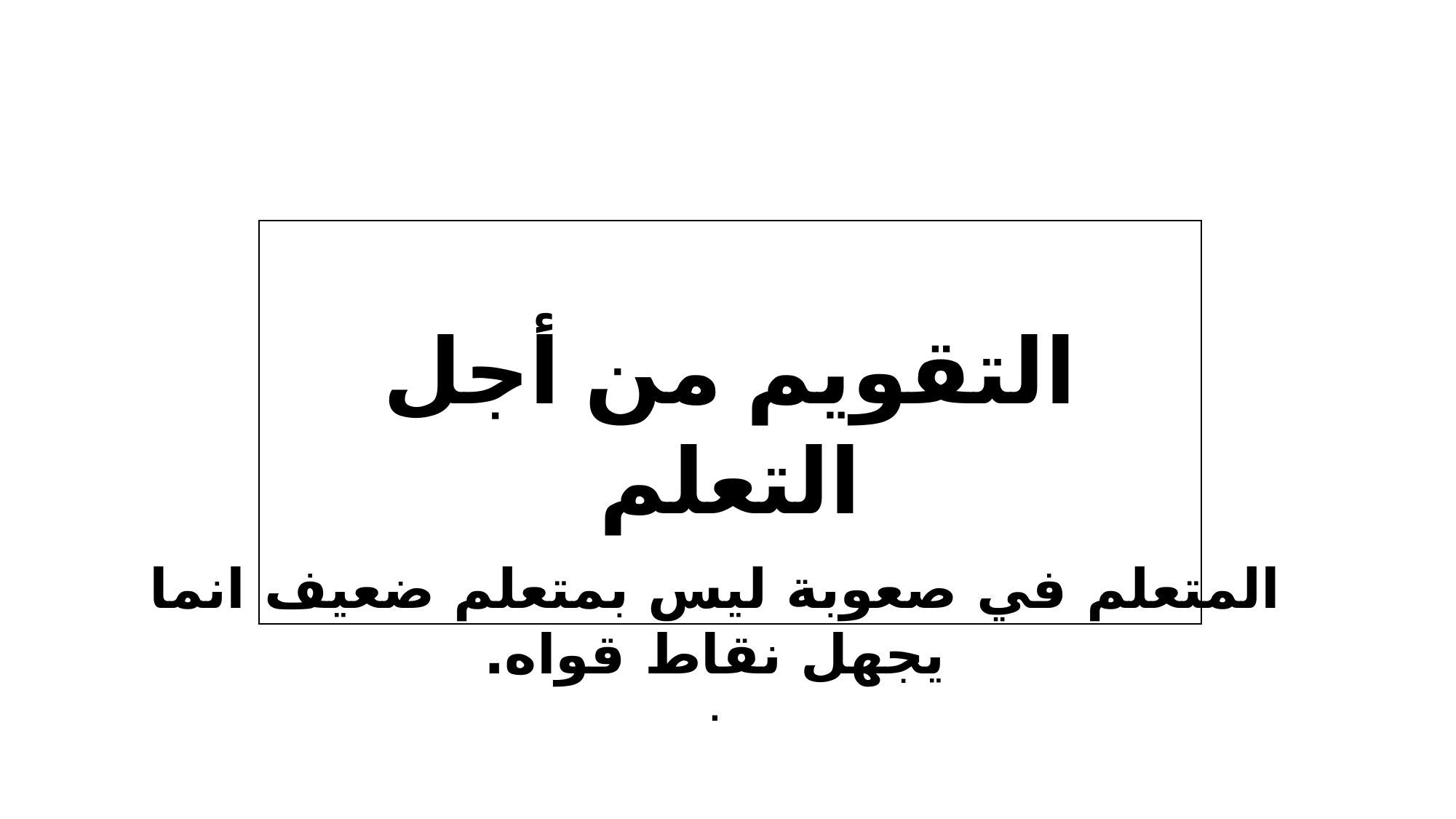

التقويم من أجل التعلم

المتعلم في صعوبة ليس بمتعلم ضعيف انما يجهل نقاط قواه.
.